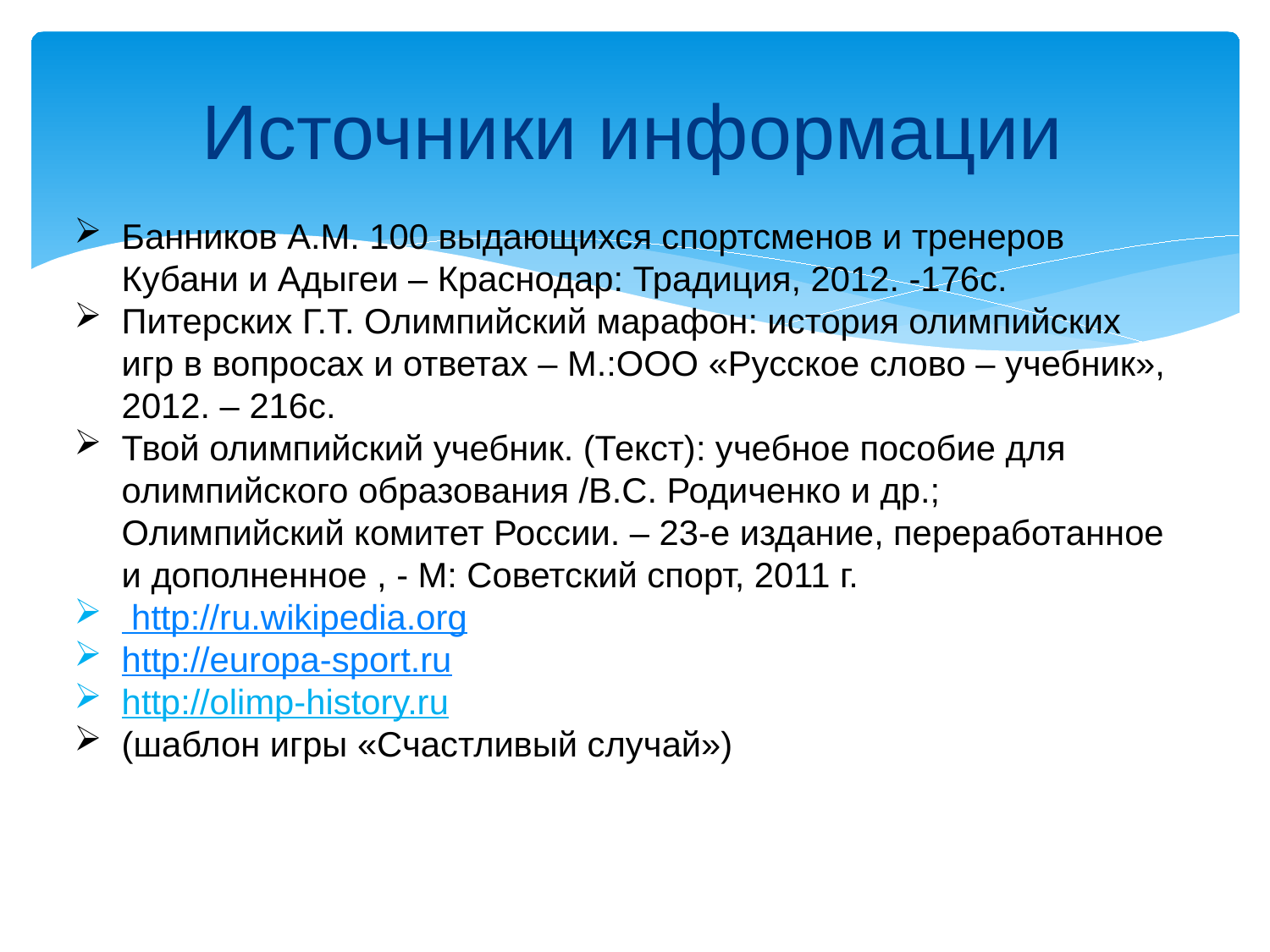

Источники информации
Банников А.М. 100 выдающихся спортсменов и тренеров Кубани и Адыгеи – Краснодар: Традиция, 2012. -176с.
Питерских Г.Т. Олимпийский марафон: история олимпийских игр в вопросах и ответах – М.:ООО «Русское слово – учебник», 2012. – 216с.
Твой олимпийский учебник. (Текст): учебное пособие для олимпийского образования /В.С. Родиченко и др.; Олимпийский комитет России. – 23-е издание, переработанное и дополненное , - М: Советский спорт, 2011 г.
 http://ru.wikipedia.org
http://europa-sport.ru
http://olimp-history.ru
(шаблон игры «Счастливый случай»)